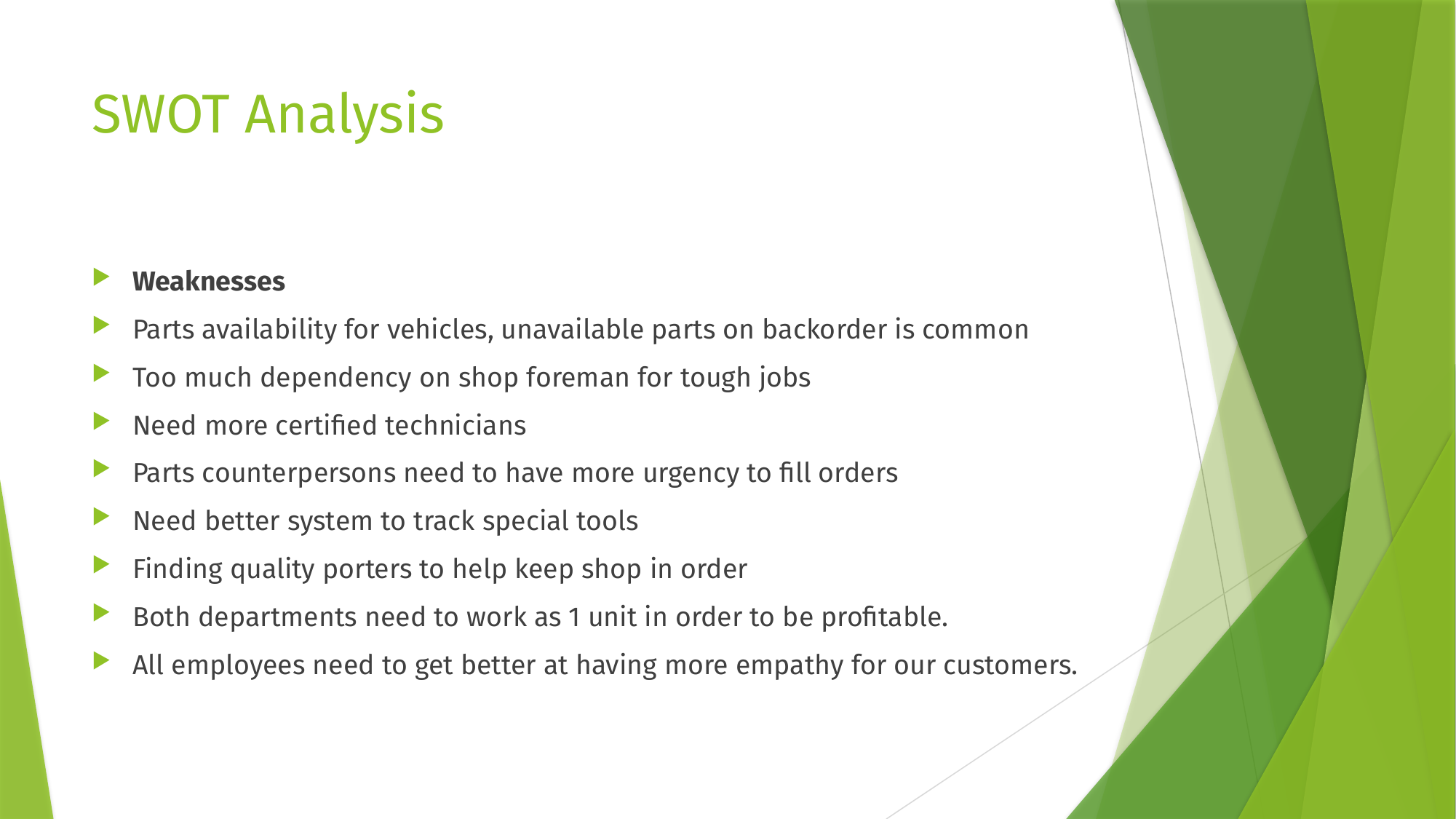

# SWOT Analysis
Weaknesses
Parts availability for vehicles, unavailable parts on backorder is common
Too much dependency on shop foreman for tough jobs
Need more certified technicians
Parts counterpersons need to have more urgency to fill orders
Need better system to track special tools
Finding quality porters to help keep shop in order
Both departments need to work as 1 unit in order to be profitable.
All employees need to get better at having more empathy for our customers.